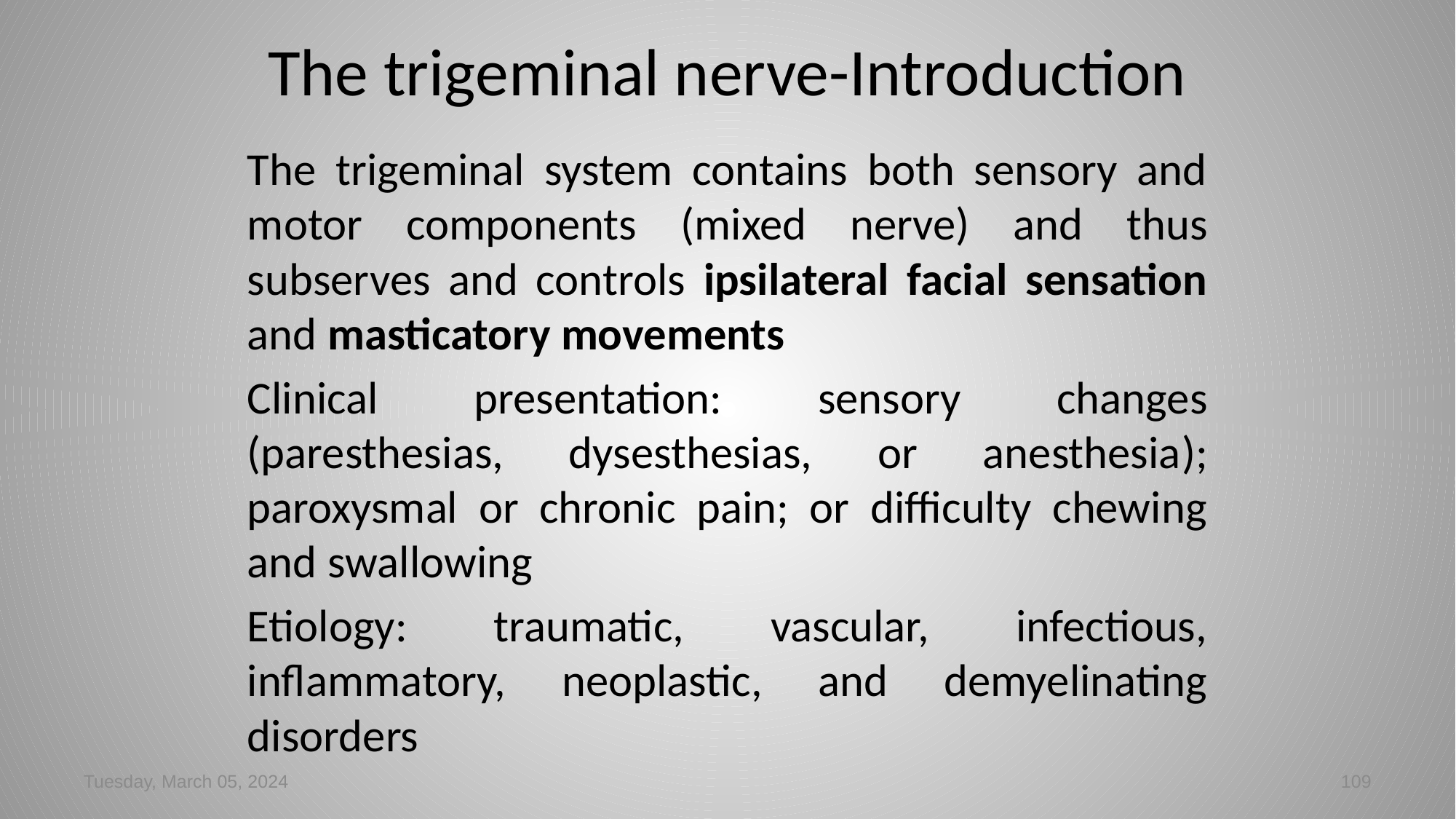

# The trigeminal nerve-Introduction
The trigeminal system contains both sensory and motor components (mixed nerve) and thus subserves and controls ipsilateral facial sensation and masticatory movements
Clinical presentation: sensory changes (paresthesias, dysesthesias, or anesthesia); paroxysmal or chronic pain; or difficulty chewing and swallowing
Etiology: traumatic, vascular, infectious, inflammatory, neoplastic, and demyelinating disorders
Tuesday, March 05, 2024
109